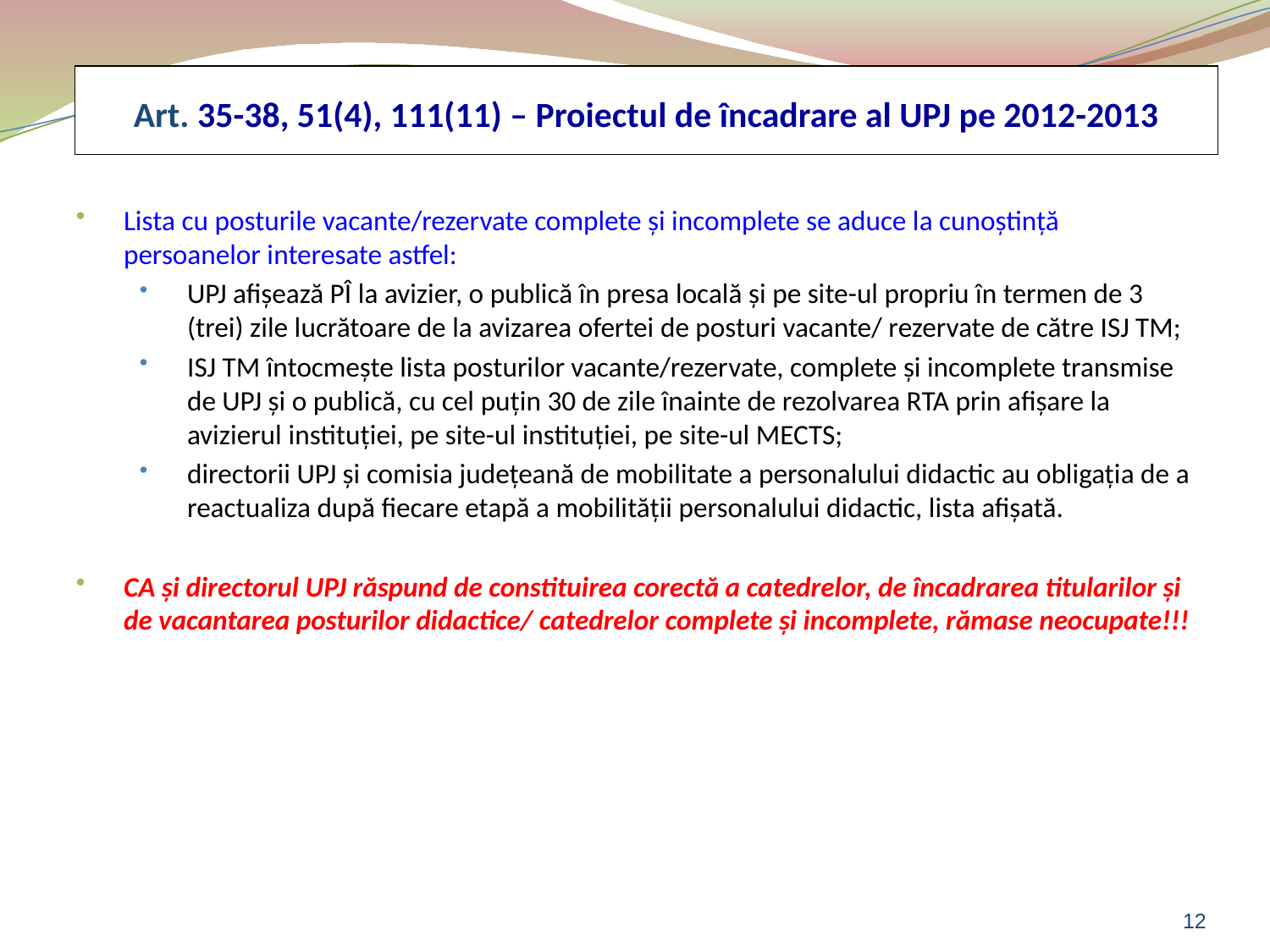

# Art. 35-38, 51(4), 111(11) – Proiectul de încadrare al UPJ pe 2012-2013
Lista cu posturile vacante/rezervate complete şi incomplete se aduce la cunoştinţă persoanelor interesate astfel:
UPJ afişează PÎ la avizier, o publică în presa locală şi pe site-ul propriu în termen de 3 (trei) zile lucrătoare de la avizarea ofertei de posturi vacante/ rezervate de către ISJ TM;
ISJ TM întocmeşte lista posturilor vacante/rezervate, complete şi incomplete transmise de UPJ şi o publică, cu cel puţin 30 de zile înainte de rezolvarea RTA prin afişare la avizierul instituţiei, pe site-ul instituţiei, pe site-ul MECTS;
directorii UPJ şi comisia judeţeană de mobilitate a personalului didactic au obligaţia de a reactualiza după fiecare etapă a mobilităţii personalului didactic, lista afişată.

CA şi directorul UPJ răspund de constituirea corectă a catedrelor, de încadrarea titularilor şi de vacantarea posturilor didactice/ catedrelor complete şi incomplete, rămase neocupate!!!
12